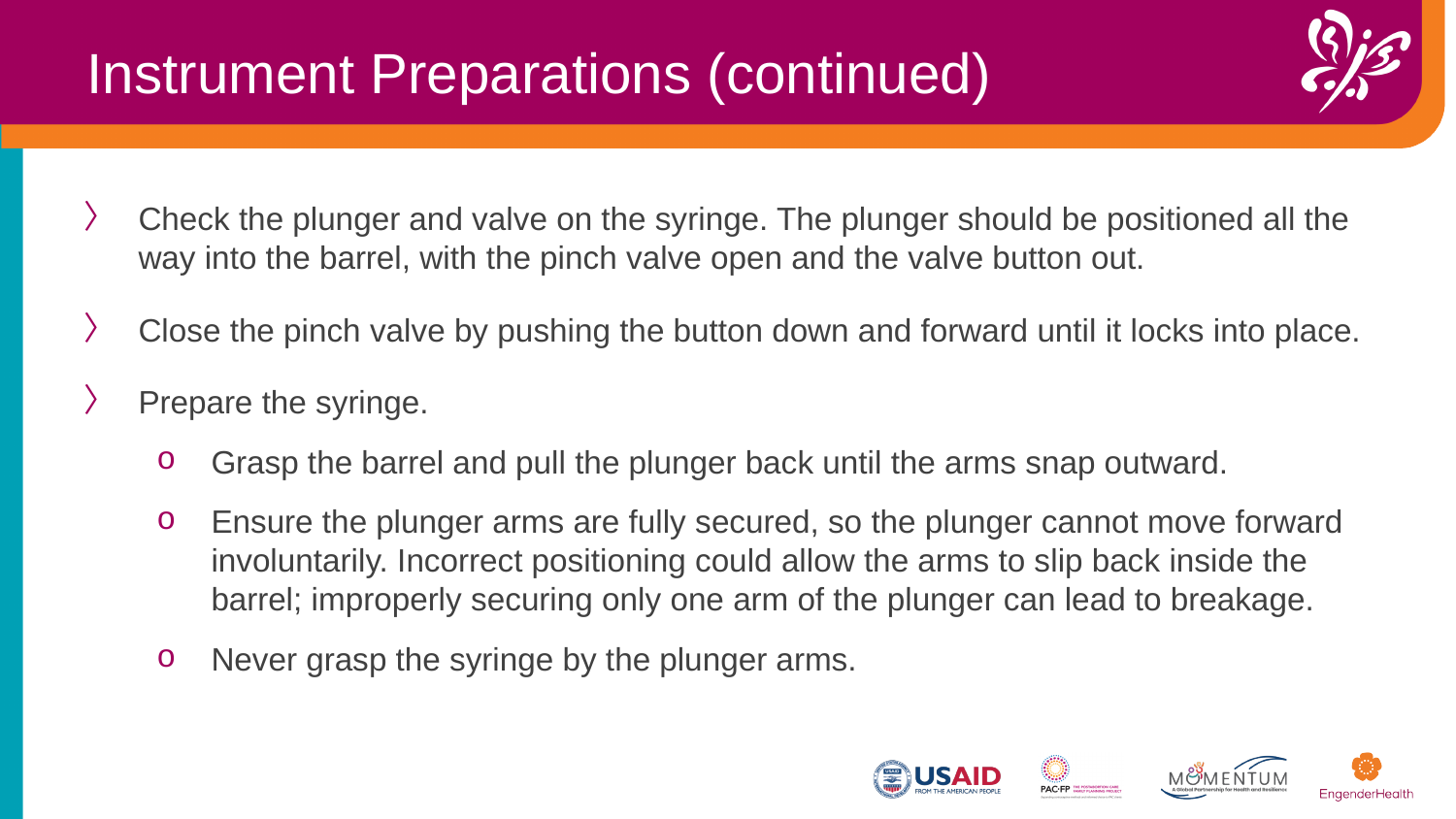

Instrument Preparations (continued)
Check the plunger and valve on the syringe. The plunger should be positioned all the way into the barrel, with the pinch valve open and the valve button out.
Close the pinch valve by pushing the button down and forward until it locks into place.
Prepare the syringe.
Grasp the barrel and pull the plunger back until the arms snap outward.
Ensure the plunger arms are fully secured, so the plunger cannot move forward involuntarily. Incorrect positioning could allow the arms to slip back inside the barrel; improperly securing only one arm of the plunger can lead to breakage.
Never grasp the syringe by the plunger arms.